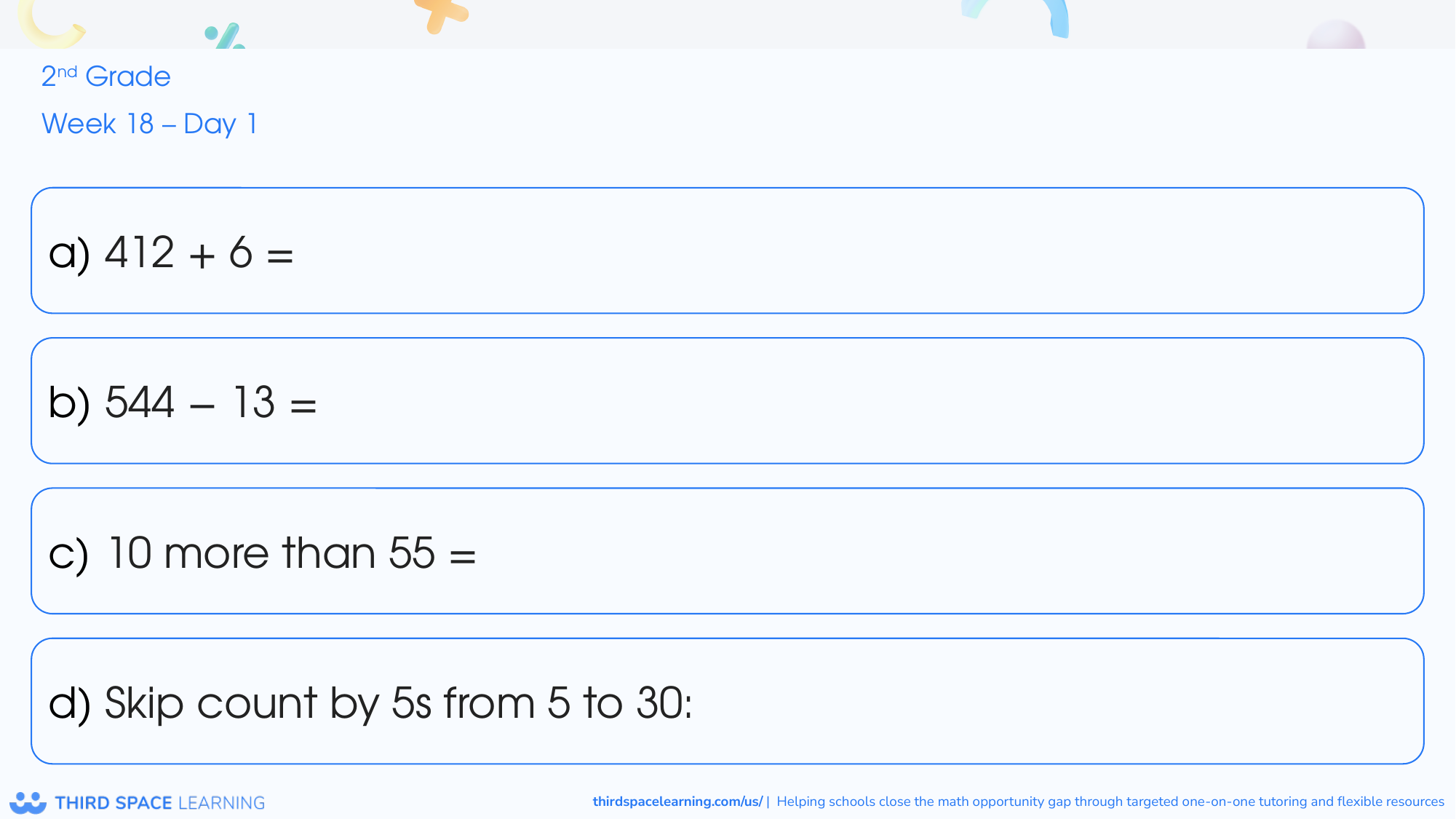

2nd Grade
Week 18 – Day 1
412 + 6 =
544 − 13 =
10 more than 55 =
Skip count by 5s from 5 to 30: